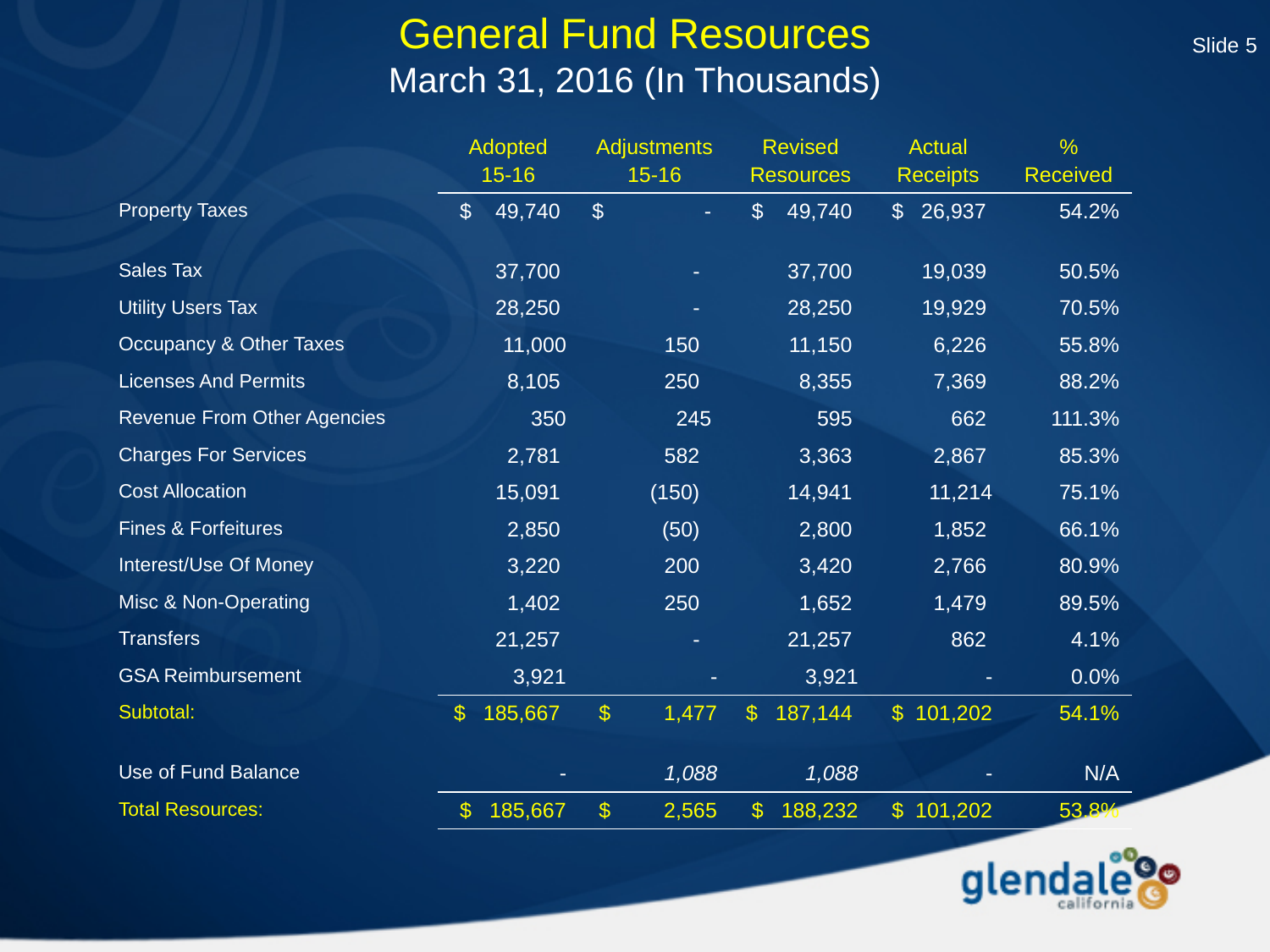

Slide 5
# General Fund Resources March 31, 2016 (In Thousands)
|  | Adopted 15-16 | Adjustments 15-16 | Revised Resources | Actual Receipts | % Received |
| --- | --- | --- | --- | --- | --- |
| Property Taxes | $ 49,740 | $ - | $ 49,740 | $ 26,937 | 54.2% |
| Sales Tax | 37,700 | - | 37,700 | 19,039 | 50.5% |
| Utility Users Tax | 28,250 | - | 28,250 | 19,929 | 70.5% |
| Occupancy & Other Taxes | 11,000 | 150 | 11,150 | 6,226 | 55.8% |
| Licenses And Permits | 8,105 | 250 | 8,355 | 7,369 | 88.2% |
| Revenue From Other Agencies | 350 | 245 | 595 | 662 | 111.3% |
| Charges For Services | 2,781 | 582 | 3,363 | 2,867 | 85.3% |
| Cost Allocation | 15,091 | (150) | 14,941 | 11,214 | 75.1% |
| Fines & Forfeitures | 2,850 | (50) | 2,800 | 1,852 | 66.1% |
| Interest/Use Of Money | 3,220 | 200 | 3,420 | 2,766 | 80.9% |
| Misc & Non-Operating | 1,402 | 250 | 1,652 | 1,479 | 89.5% |
| Transfers | 21,257 | - | 21,257 | 862 | 4.1% |
| GSA Reimbursement | 3,921 | - | 3,921 | - | 0.0% |
| Subtotal: | $ 185,667 | $ 1,477 | $ 187,144 | $ 101,202 | 54.1% |
| Use of Fund Balance | - | 1,088 | 1,088 | - | N/A |
| Total Resources: | $ 185,667 | $ 2,565 | $ 188,232 | $ 101,202 | 53.8% |